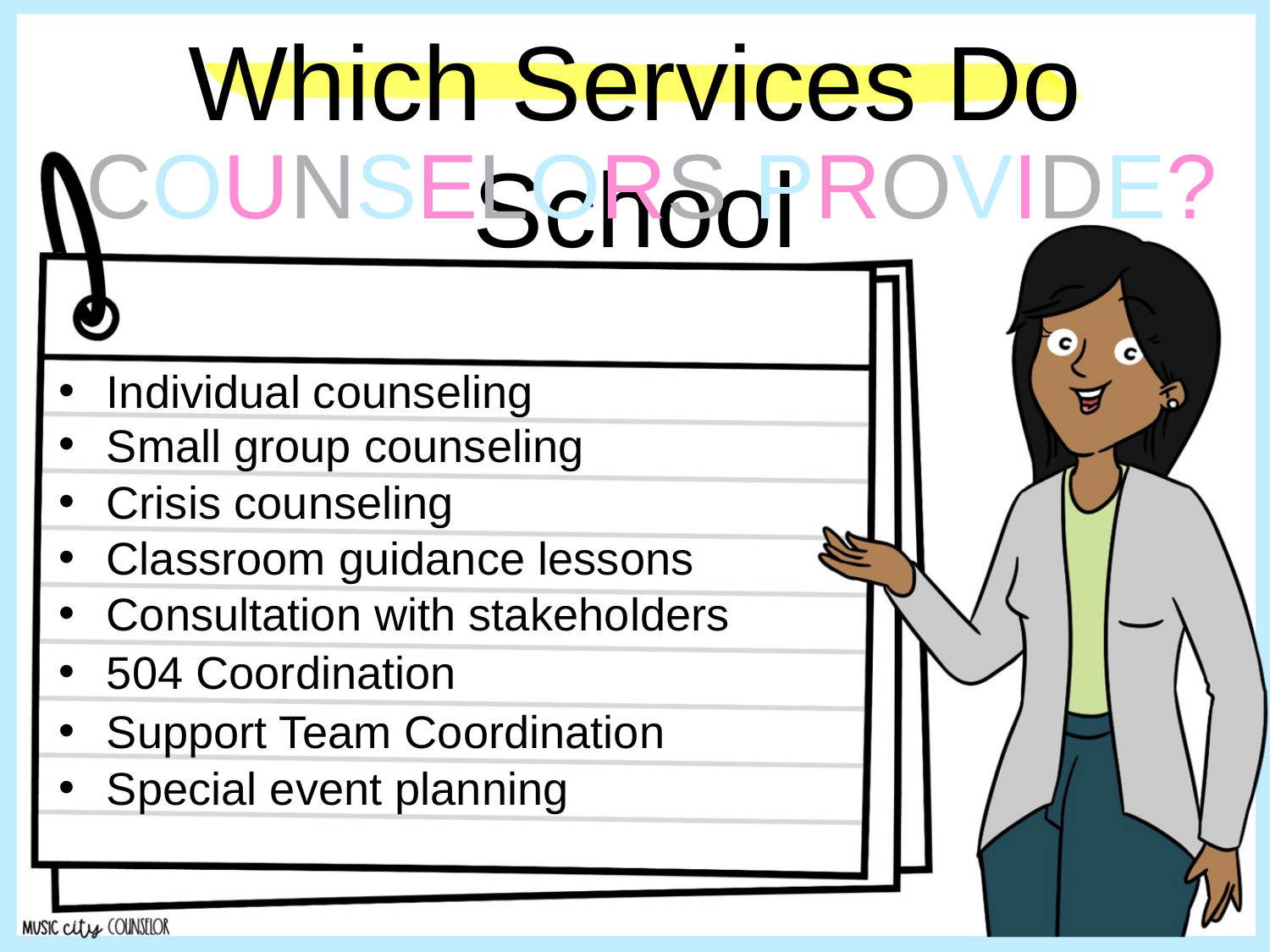

Which Services Do School
COUNSELORS PROVIDE?
Individual counseling
Small group counseling
Crisis counseling
Classroom guidance lessons
Consultation with stakeholders
504 Coordination
Support Team Coordination
Special event planning